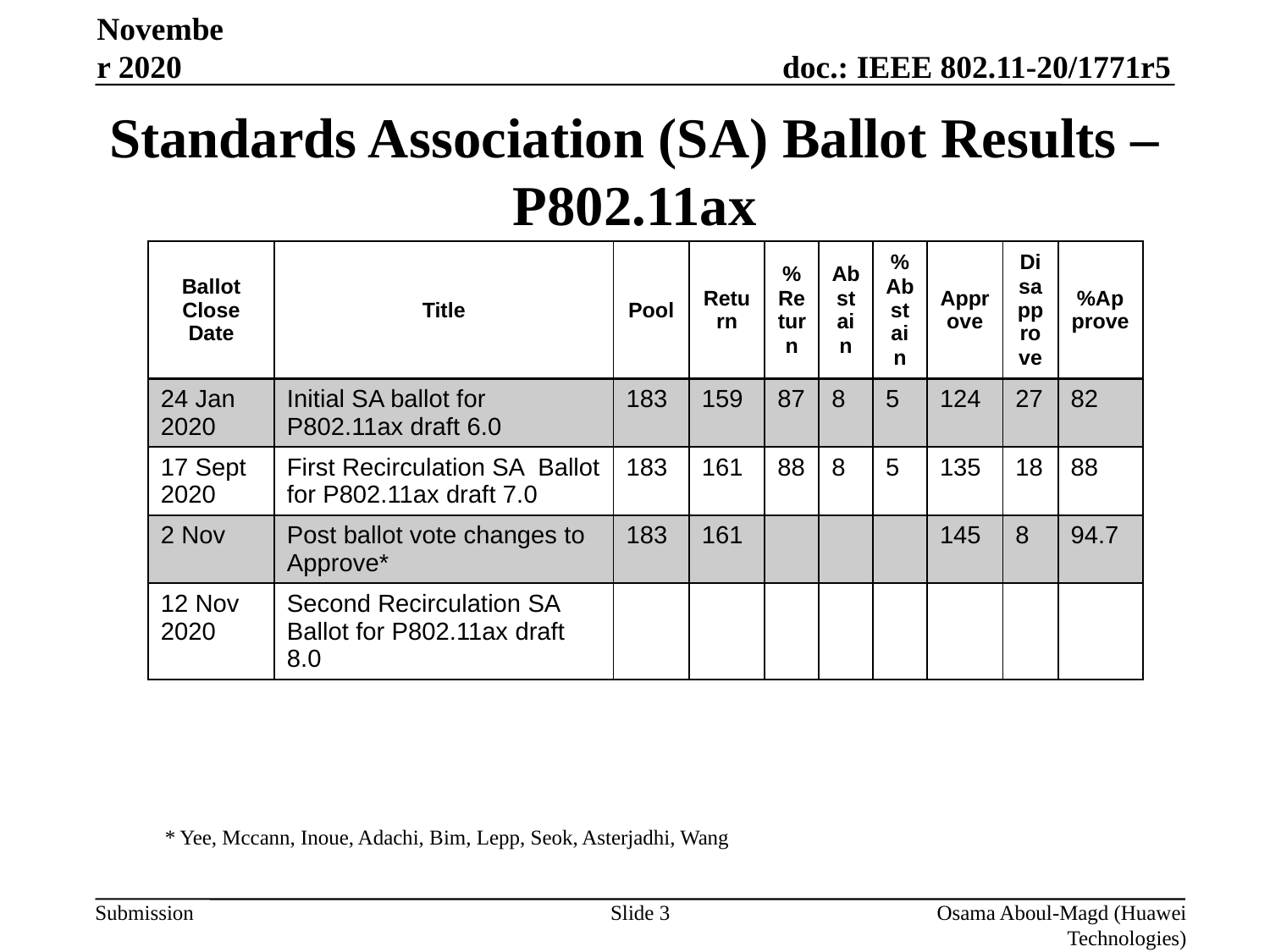

November 2020
# Standards Association (SA) Ballot Results – P802.11ax
| Ballot Close Date | Title | Pool | Return | %Return | Abstain | %Abstain | Approve | Disapprove | %Approve |
| --- | --- | --- | --- | --- | --- | --- | --- | --- | --- |
| 24 Jan 2020 | Initial SA ballot for P802.11ax draft 6.0 | 183 | 159 | 87 | 8 | 5 | 124 | 27 | 82 |
| 17 Sept 2020 | First Recirculation SA Ballot for P802.11ax draft 7.0 | 183 | 161 | 88 | 8 | 5 | 135 | 18 | 88 |
| 2 Nov | Post ballot vote changes to Approve\* | 183 | 161 |  |  |  | 145 | 8 | 94.7 |
| 12 Nov 2020 | Second Recirculation SA Ballot for P802.11ax draft 8.0 |  |  |  |  |  |  |  |  |
* Yee, Mccann, Inoue, Adachi, Bim, Lepp, Seok, Asterjadhi, Wang
Slide 3
Osama Aboul-Magd (Huawei Technologies)